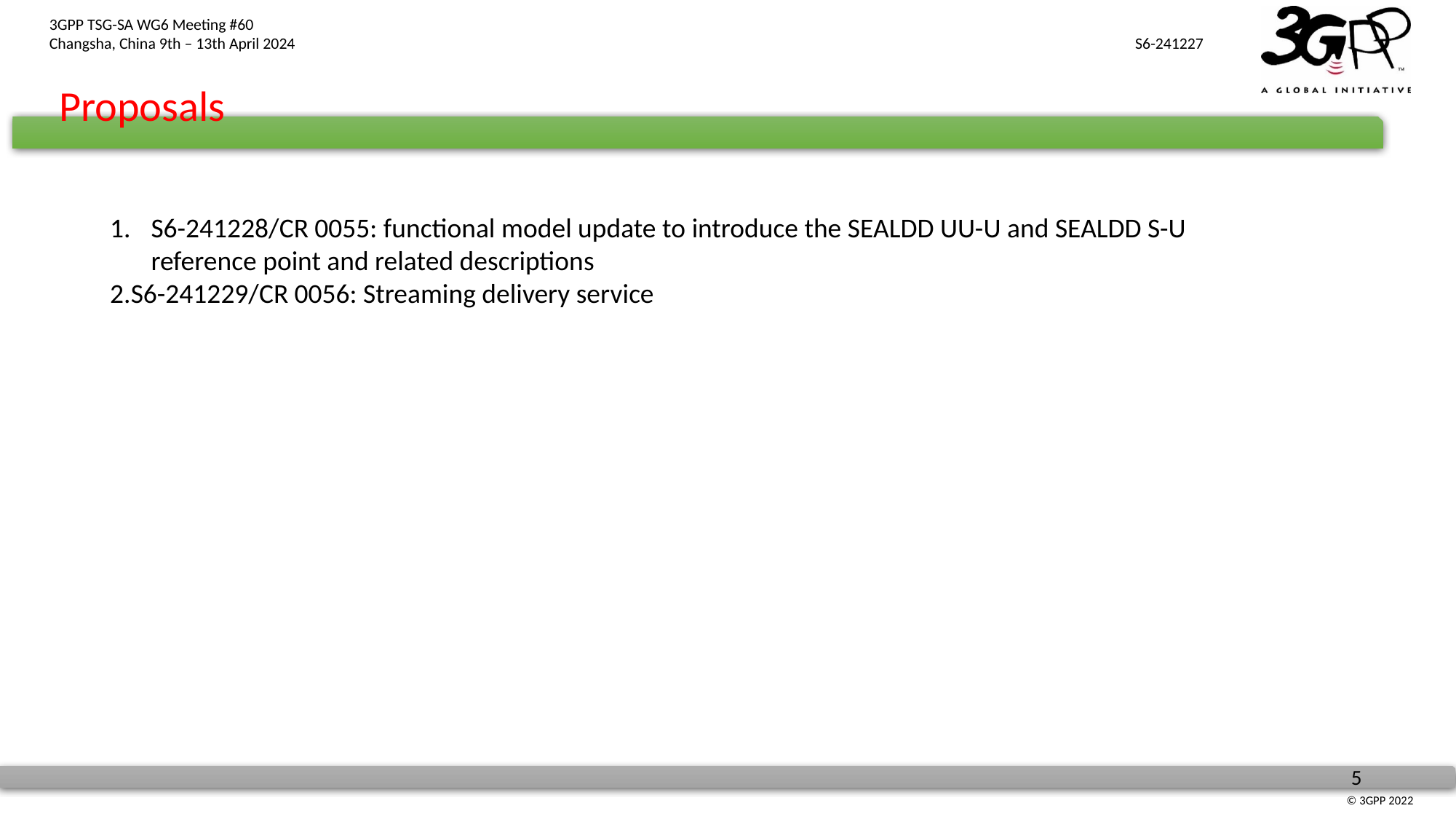

# Proposals
S6-241228/CR 0055: functional model update to introduce the SEALDD UU-U and SEALDD S-U reference point and related descriptions
S6-241229/CR 0056: Streaming delivery service